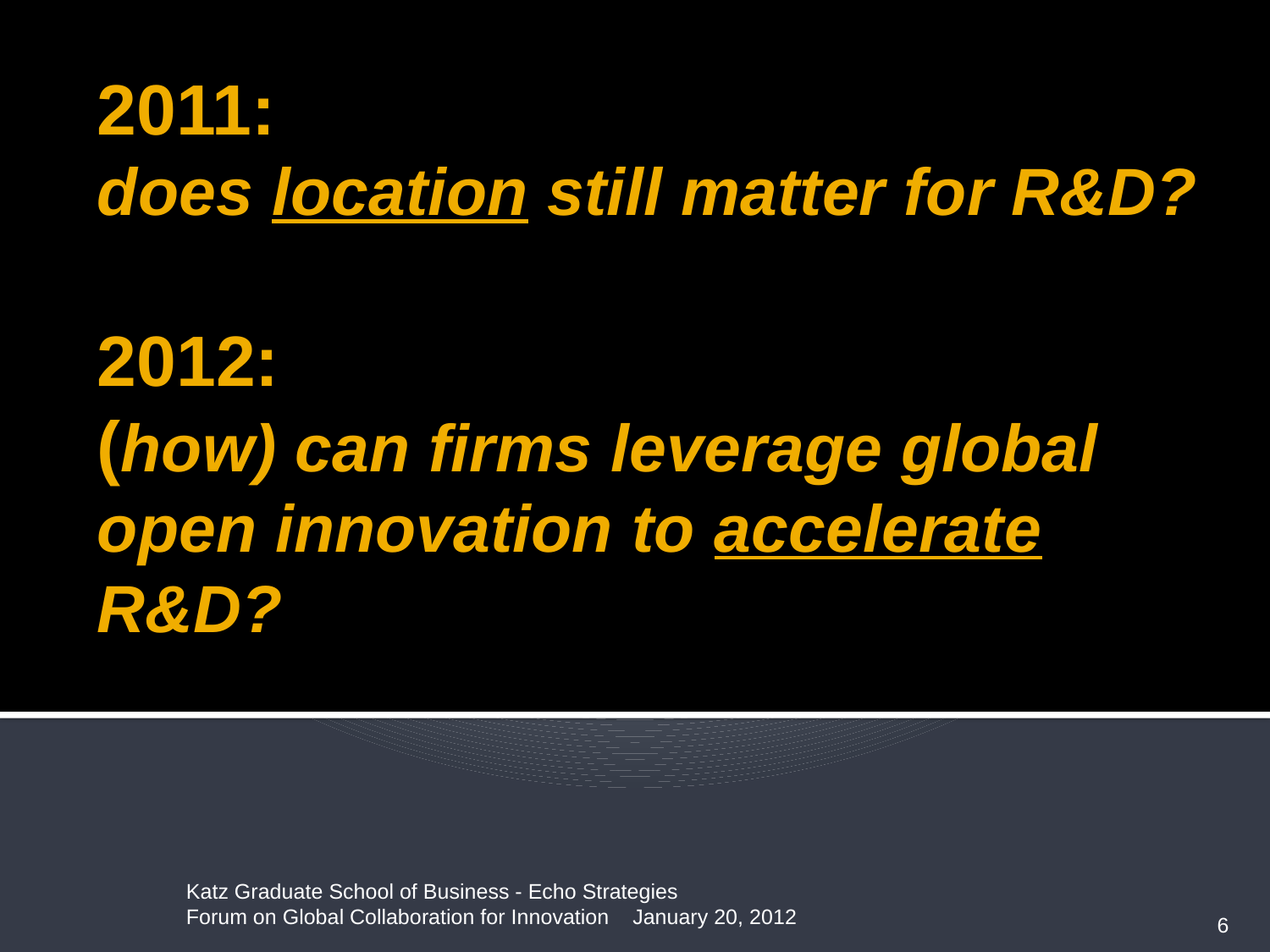

# 2011: does location still matter for R&D? 2012: (how) can firms leverage global open innovation to accelerate R&D?
Katz Graduate School of Business - Echo Strategies
Forum on Global Collaboration for Innovation    January 20, 2012
6